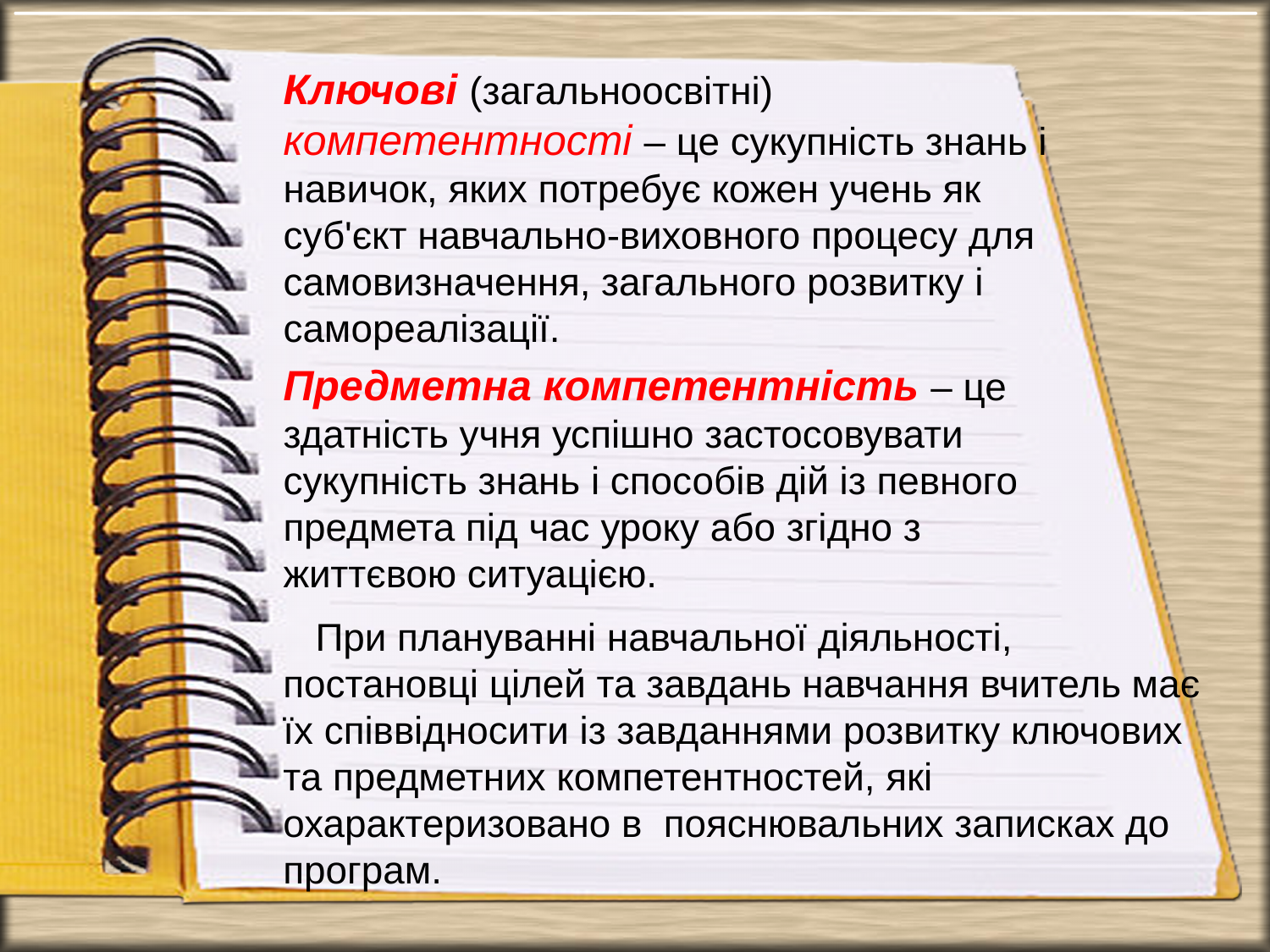

Ключові (загальноосвітні) компетентності – це сукупність знань і навичок, яких потребує кожен учень як суб'єкт навчально-виховного процесу для самовизначення, загального розвитку і самореалізації.
Предметна компетентність – це здатність учня успішно застосовувати сукупність знань і способів дій із певного предмета під час уроку або згідно з життєвою ситуацією.

   При плануванні навчальної діяльності,  постановці цілей та завдань навчання вчитель має їх співвідносити із завданнями розвитку ключових та предметних компетентностей, які охарактеризовано в  пояснювальних записках до програм.